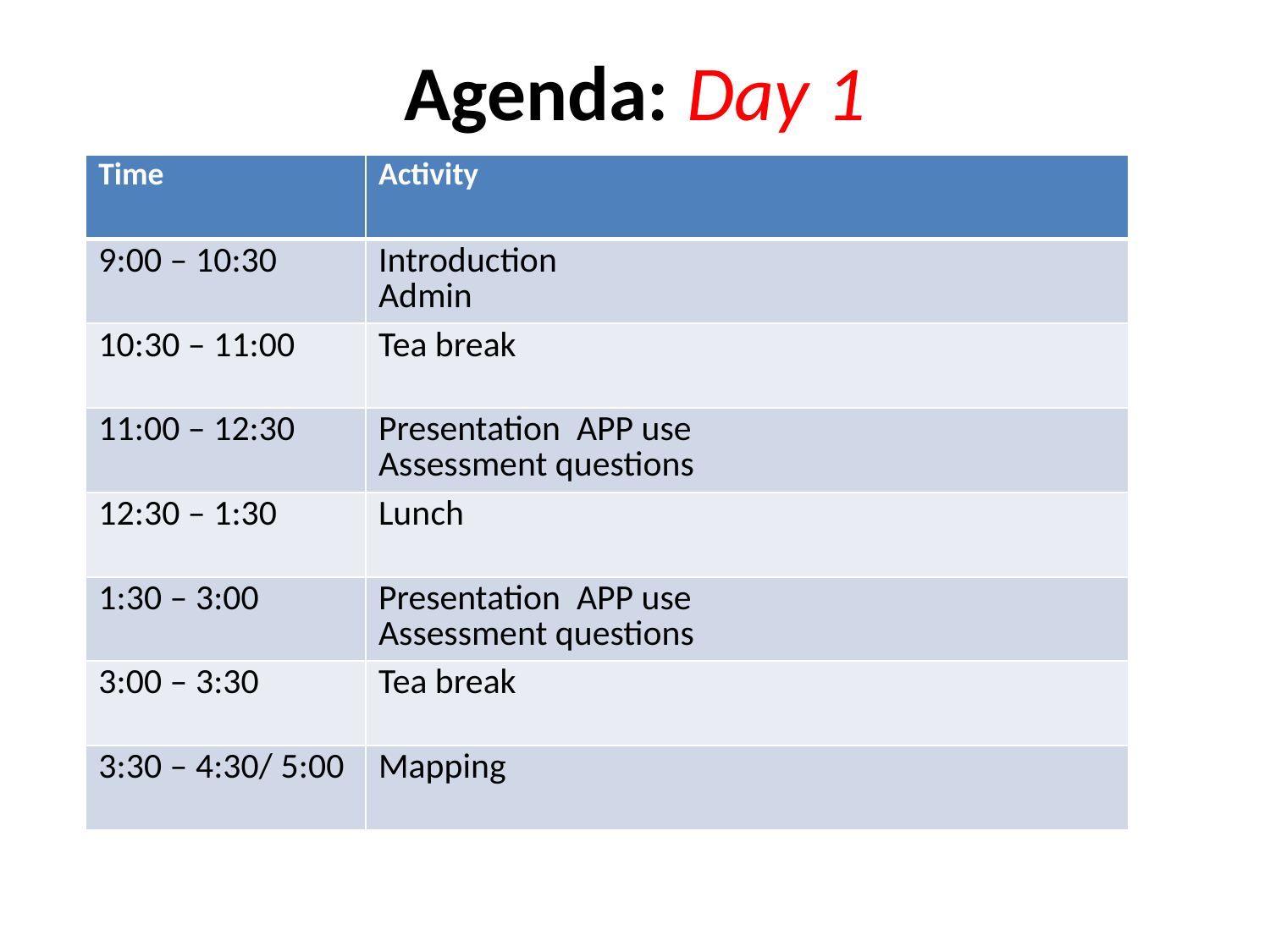

# Agenda: Day 1
| Time | Activity |
| --- | --- |
| 9:00 – 10:30 | Introduction Admin |
| 10:30 – 11:00 | Tea break |
| 11:00 – 12:30 | Presentation APP use Assessment questions |
| 12:30 – 1:30 | Lunch |
| 1:30 – 3:00 | Presentation APP use Assessment questions |
| 3:00 – 3:30 | Tea break |
| 3:30 – 4:30/ 5:00 | Mapping |